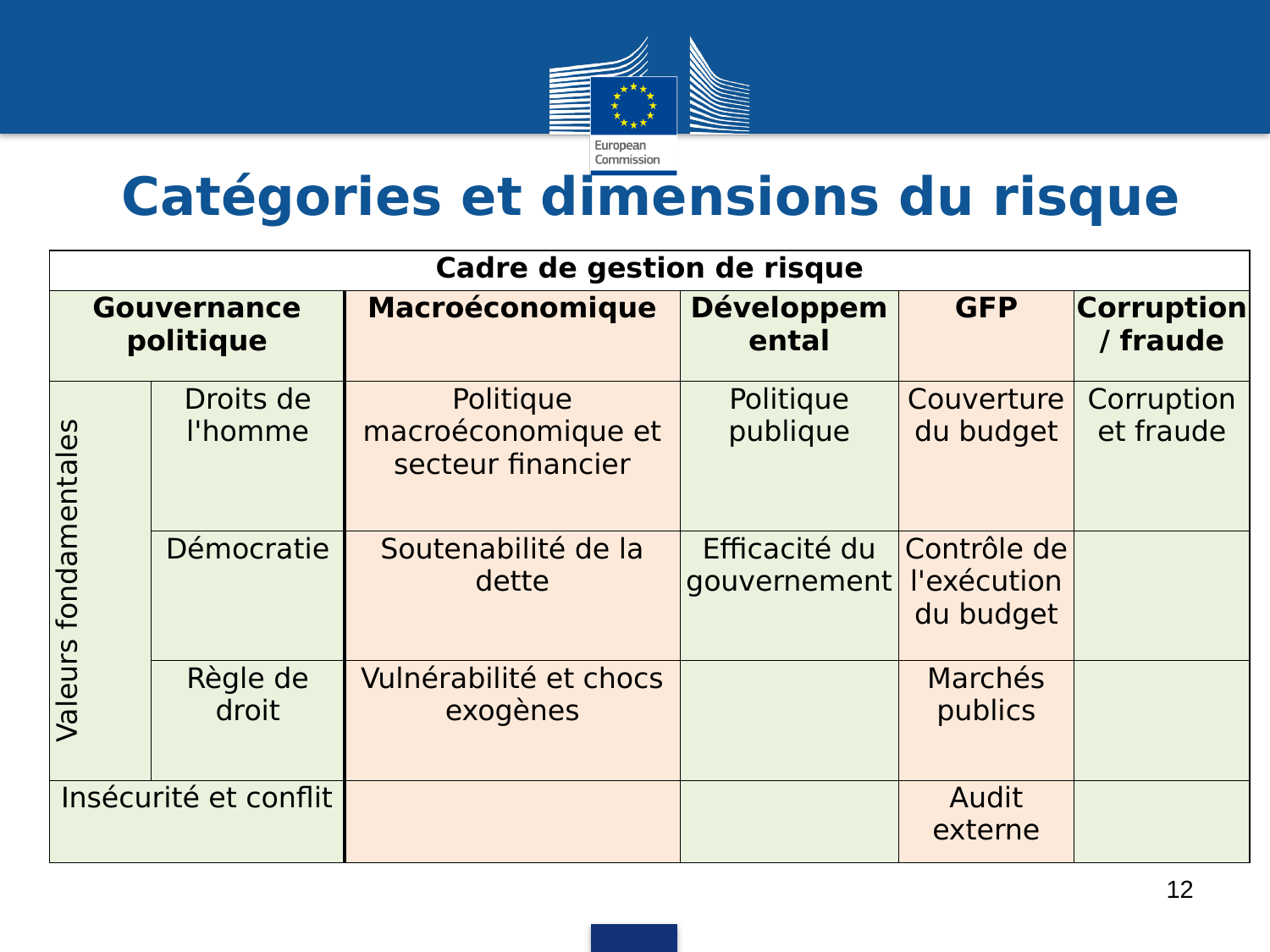

# Catégories et dimensions du risque
| Cadre de gestion de risque |  |  |  |  |  |
| --- | --- | --- | --- | --- | --- |
| Gouvernance politique |  | Macroéconomique | Développemental | GFP | Corruption/ fraude |
| Valeurs fondamentales | Droits de l'homme | Politique macroéconomique et secteur financier | Politique publique | Couverture du budget | Corruption et fraude |
|  | Démocratie | Soutenabilité de la dette | Efficacité du gouvernement | Contrôle de l'exécution du budget |  |
|  | Règle de droit | Vulnérabilité et chocs exogènes |  | Marchés publics |  |
| Insécurité et conflit |  |  |  | Audit externe |  |
12